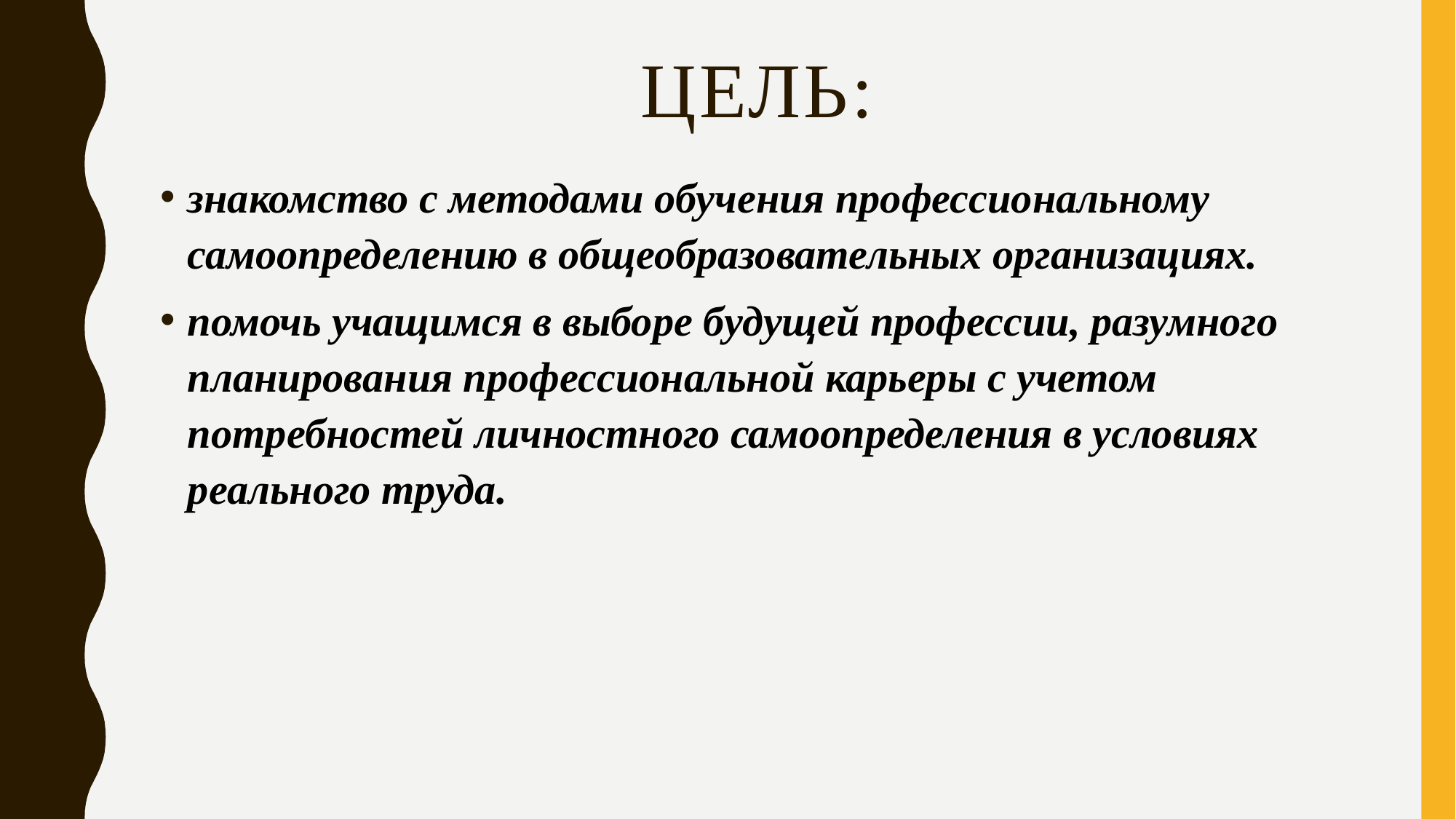

# Цель:
знакомство с методами обучения профессиональному самоопределению в общеобразовательных организациях.
помочь учащимся в выборе будущей профессии, разумного планирования профессиональной карьеры с учетом потребностей личностного самоопределения в условиях реального труда.